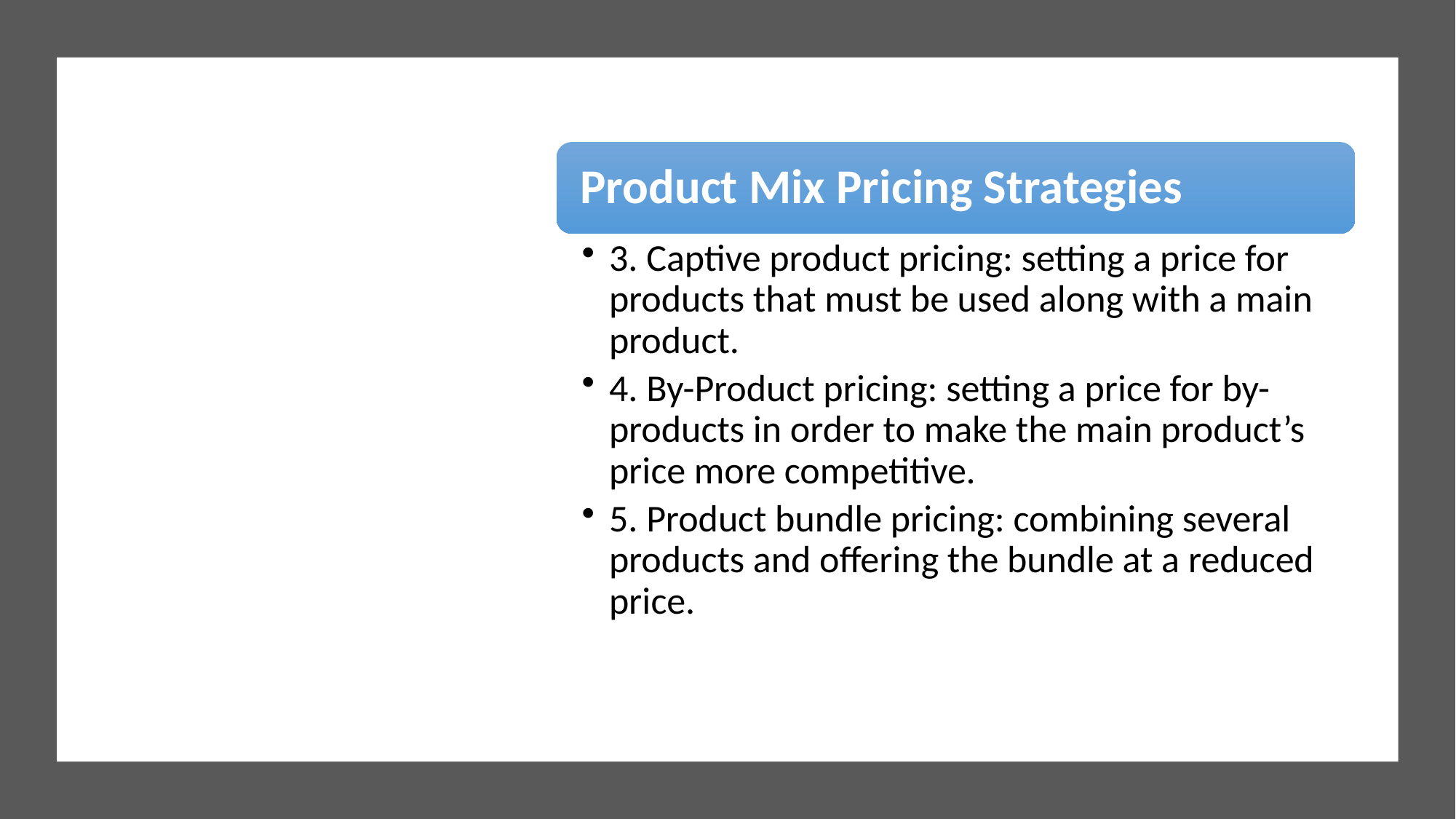

Product Mix Pricing Strategies
3. Captive product pricing: setting a price for products that must be used along with a main product.
4. By-Product pricing: setting a price for by-products in order to make the main product’s price more competitive.
5. Product bundle pricing: combining several products and offering the bundle at a reduced price.